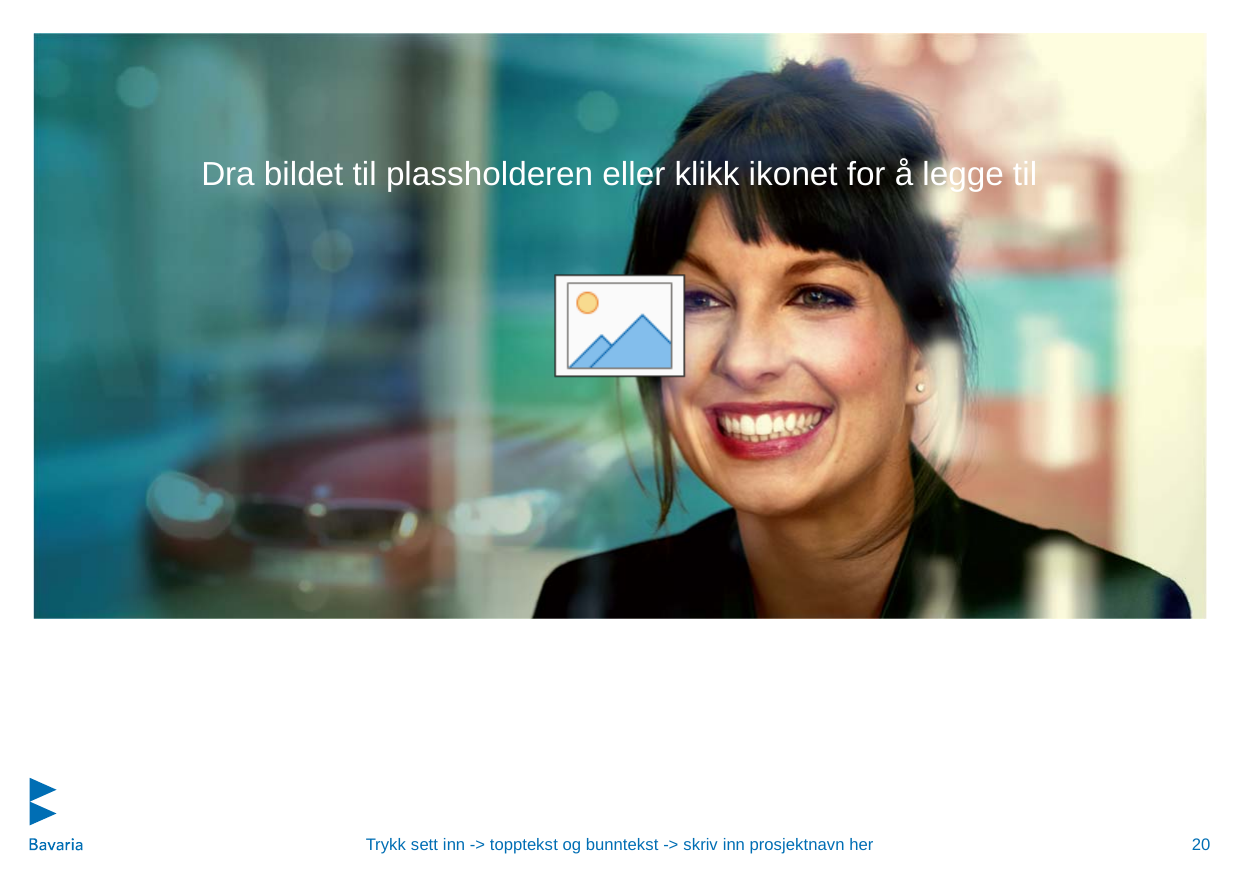

Trykk sett inn -> topptekst og bunntekst -> skriv inn prosjektnavn her
20